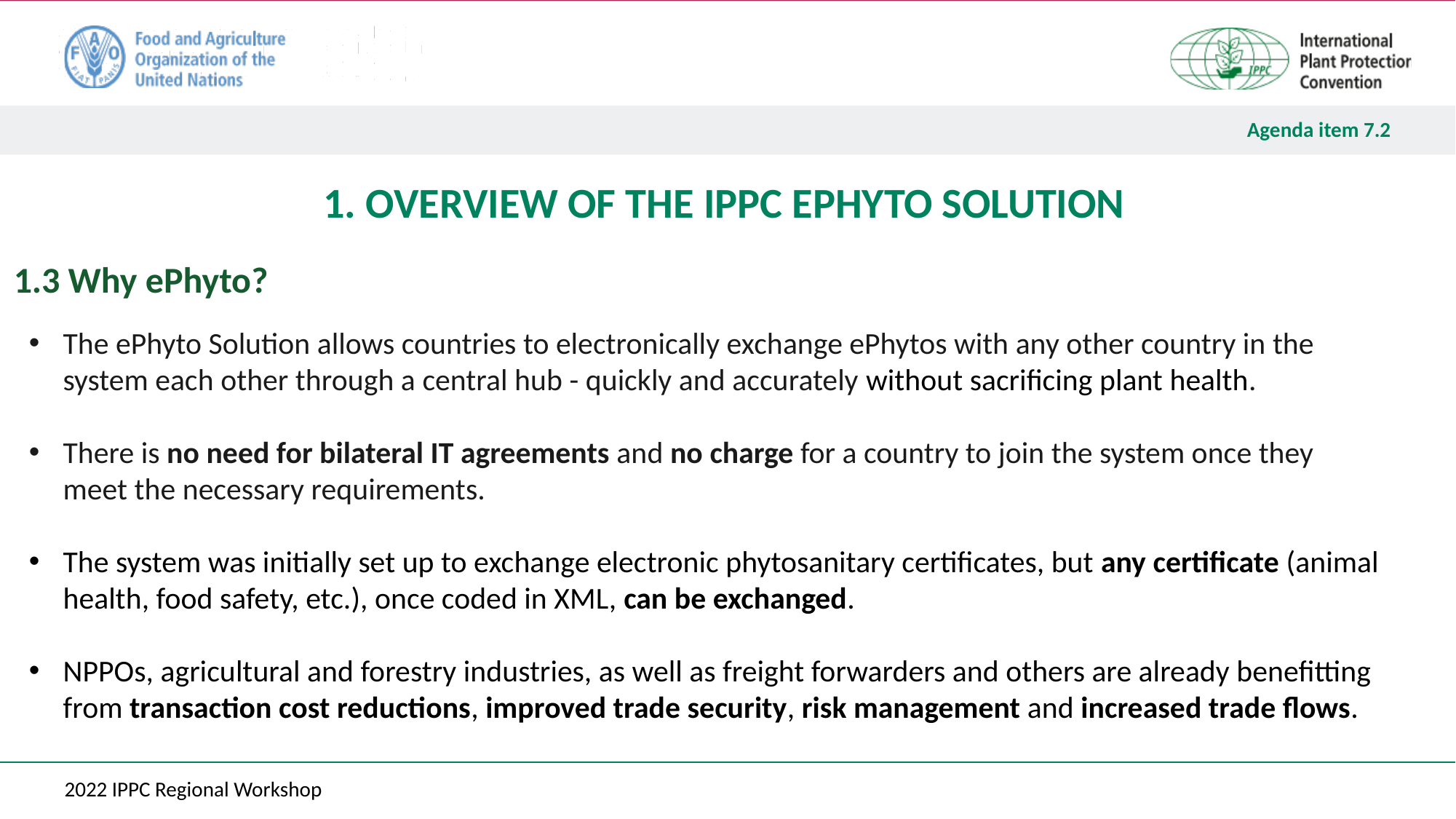

1. OVERVIEW OF THE IPPC EPHYTO SOLUTION
# 1.3 Why ePhyto?
The ePhyto Solution allows countries to electronically exchange ePhytos with any other country in the system each other through a central hub - quickly and accurately without sacrificing plant health.

There is no need for bilateral IT agreements and no charge for a country to join the system once they meet the necessary requirements.

The system was initially set up to exchange electronic phytosanitary certificates, but any certificate (animal health, food safety, etc.), once coded in XML, can be exchanged.

NPPOs, agricultural and forestry industries, as well as freight forwarders and others are already benefitting from transaction cost reductions, improved trade security, risk management and increased trade flows.